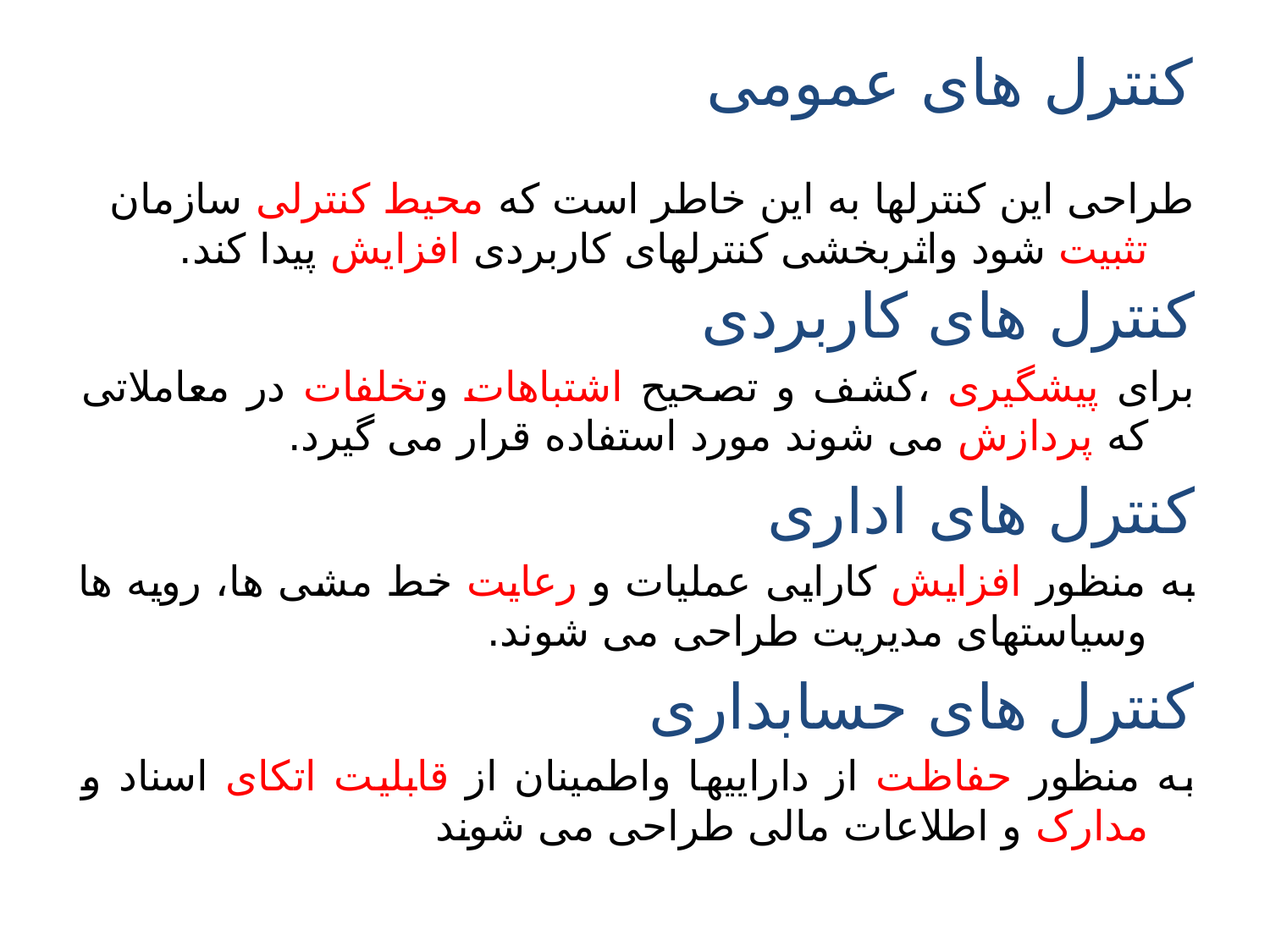

# کنترل های عمومی
طراحی این کنترلها به این خاطر است که محیط کنترلی سازمان تثبیت شود واثربخشی کنترلهای کاربردی افزایش پیدا کند.
کنترل های کاربردی
برای پیشگیری ،کشف و تصحیح اشتباهات وتخلفات در معاملاتی که پردازش می شوند مورد استفاده قرار می گیرد.
کنترل های اداری
به منظور افزایش کارایی عملیات و رعایت خط مشی ها، رویه ها وسیاستهای مدیریت طراحی می شوند.
کنترل های حسابداری
به منظور حفاظت از داراییها واطمینان از قابلیت اتکای اسناد و مدارک و اطلاعات مالی طراحی می شوند